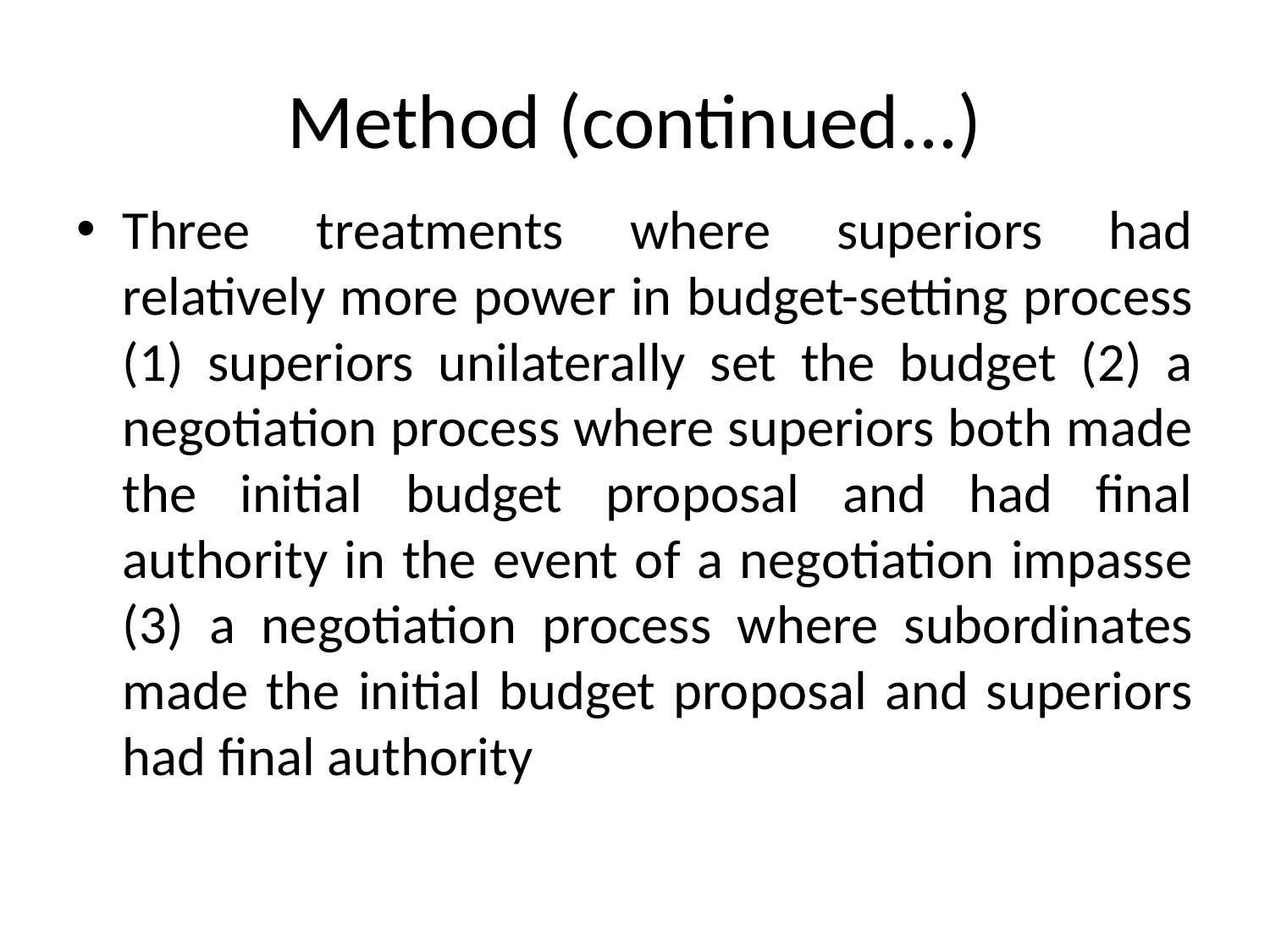

# Method (continued...)
Three treatments where superiors had relatively more power in budget-setting process (1) superiors unilaterally set the budget (2) a negotiation process where superiors both made the initial budget proposal and had final authority in the event of a negotiation impasse (3) a negotiation process where subordinates made the initial budget proposal and superiors had final authority